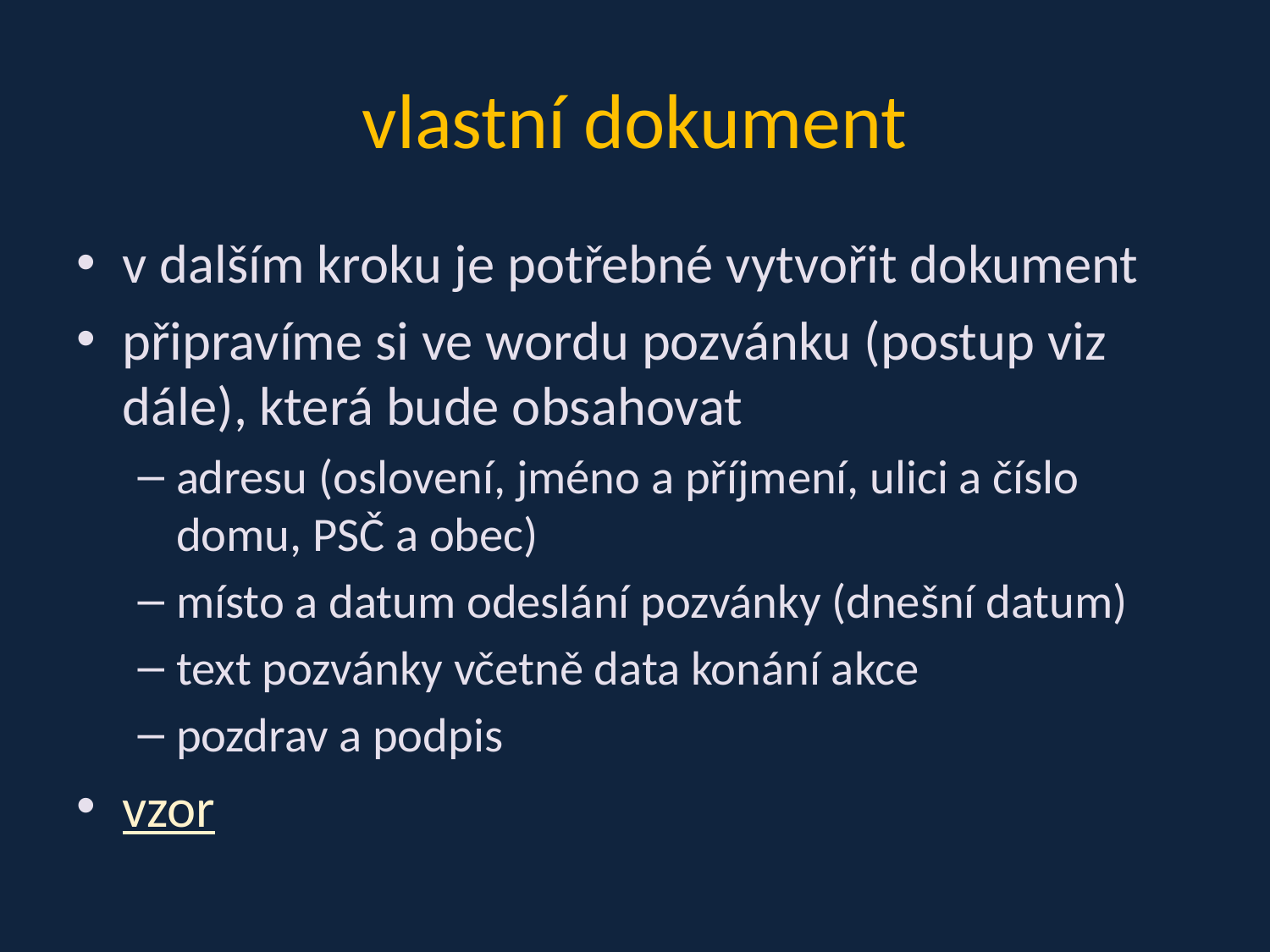

# vlastní dokument
v dalším kroku je potřebné vytvořit dokument
připravíme si ve wordu pozvánku (postup viz dále), která bude obsahovat
adresu (oslovení, jméno a příjmení, ulici a číslo domu, PSČ a obec)
místo a datum odeslání pozvánky (dnešní datum)
text pozvánky včetně data konání akce
pozdrav a podpis
vzor